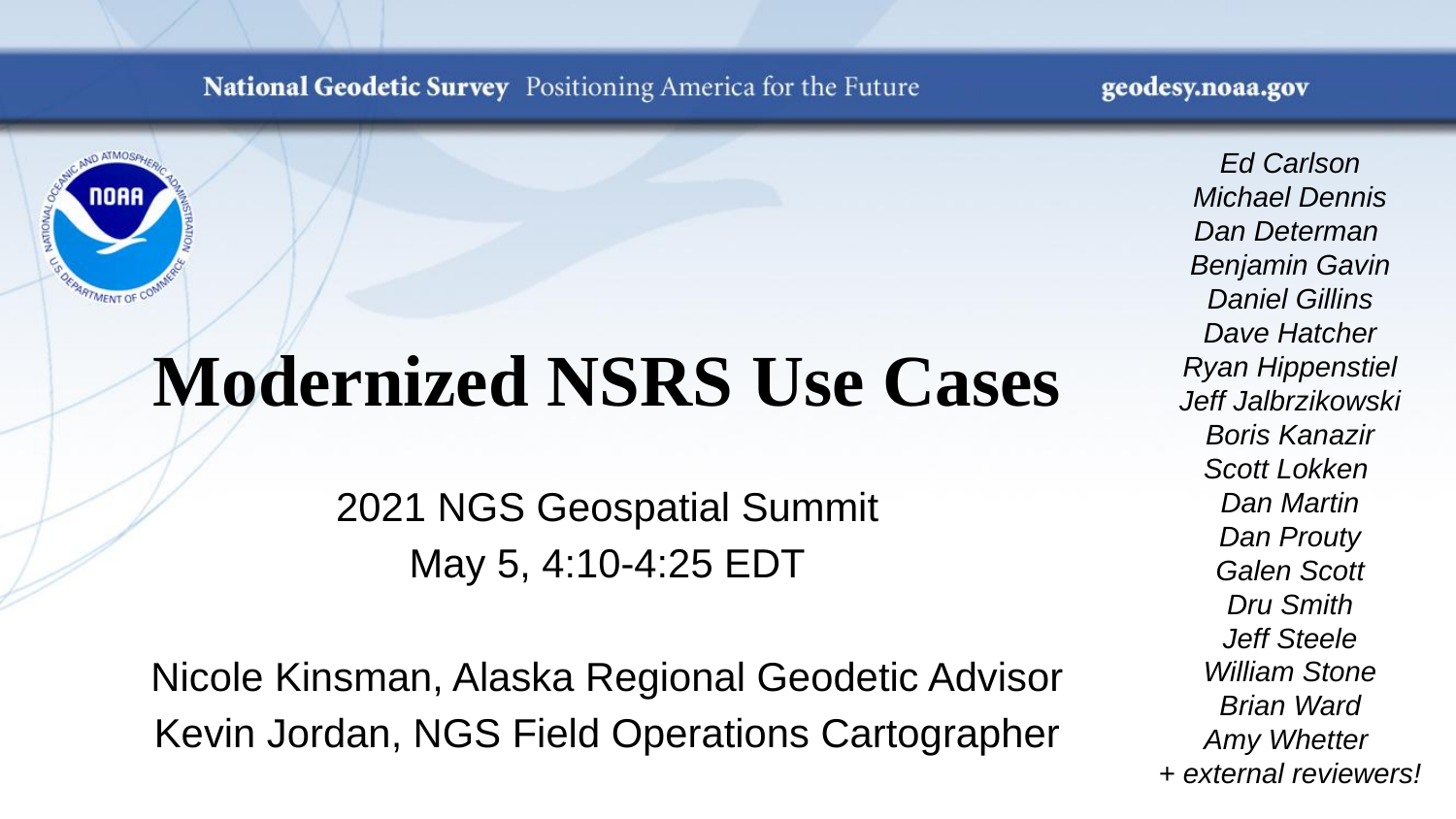

Ed Carlson
Michael Dennis
Dan Determan
Benjamin Gavin
Daniel Gillins
Dave Hatcher
Ryan Hippenstiel
Jeff Jalbrzikowski
Boris Kanazir
Scott Lokken
Dan Martin
Dan Prouty
Galen Scott
Dru Smith
Jeff Steele
William Stone
Brian Ward
Amy Whetter
+ external reviewers!
# Modernized NSRS Use Cases
2021 NGS Geospatial Summit
May 5, 4:10-4:25 EDT

Nicole Kinsman, Alaska Regional Geodetic Advisor
Kevin Jordan, NGS Field Operations Cartographer